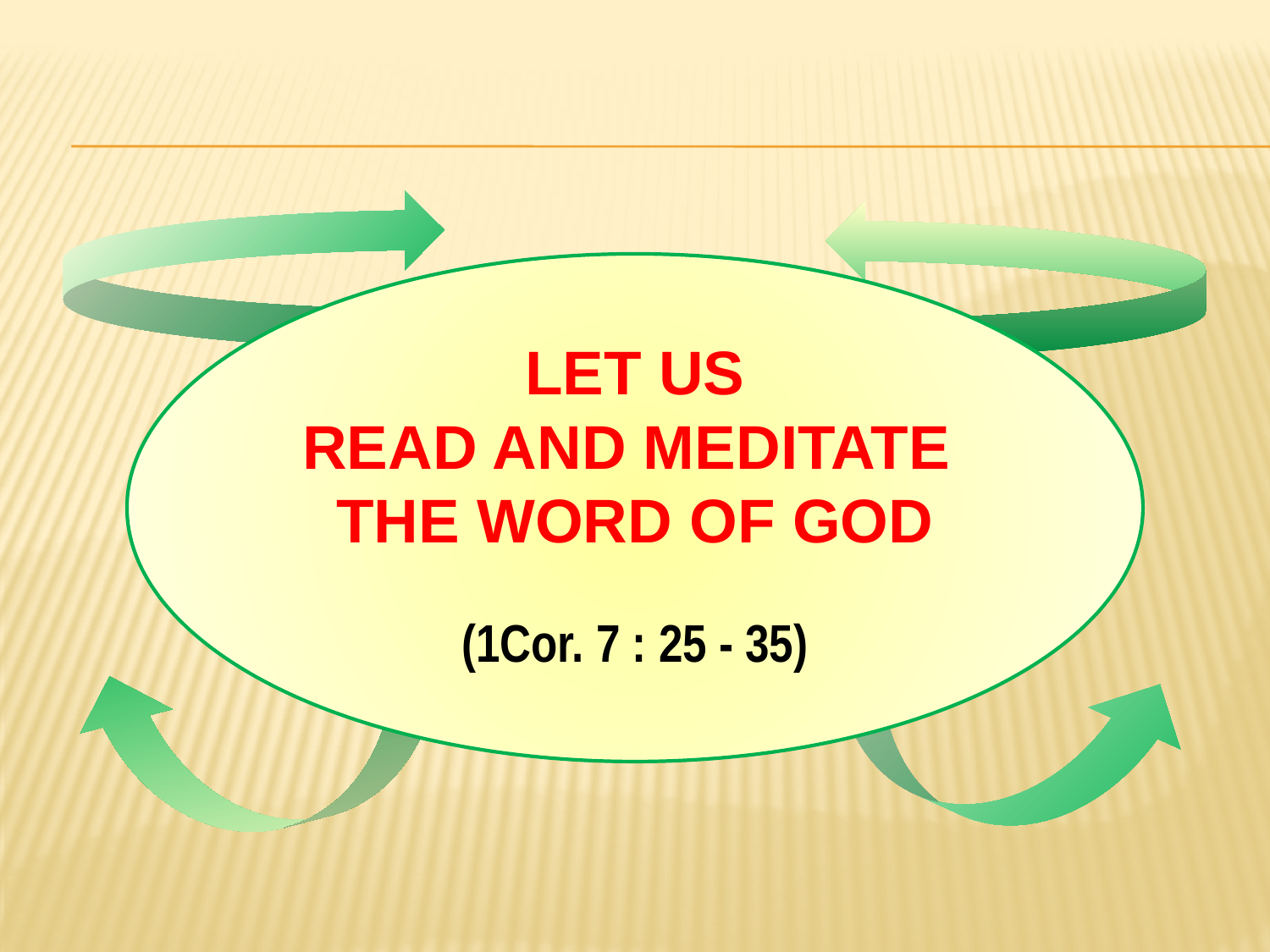

# LET US READ AND MEDITATE THE WORD OF GOD
(1Cor. 7 : 25 - 35)